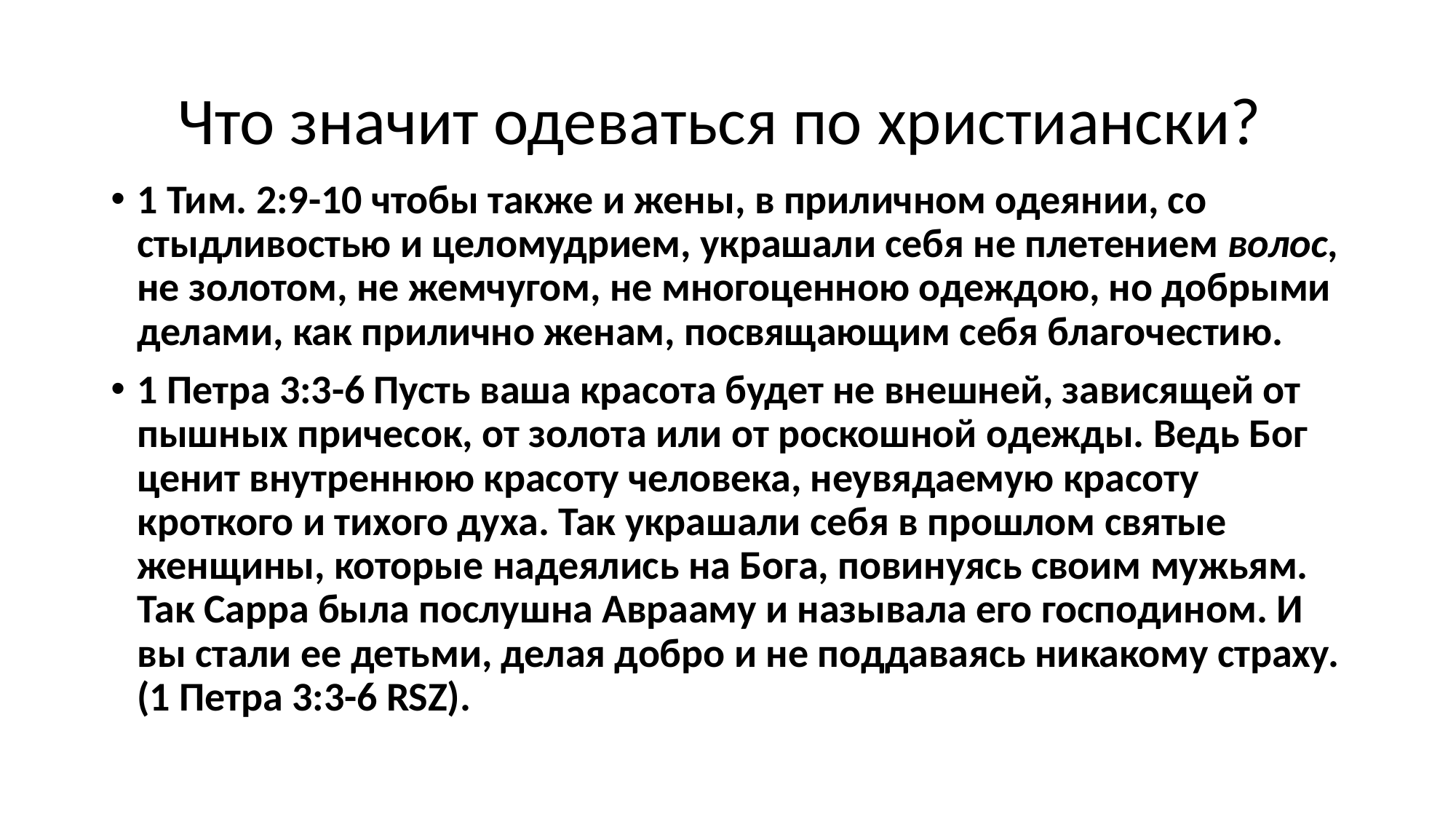

# Что значит одеваться по христиански?
1 Тим. 2:9-10 чтобы также и жены, в приличном одеянии, со стыдливостью и целомудрием, украшали себя не плетением волос, не золотом, не жемчугом, не многоценною одеждою, но добрыми делами, как прилично женам, посвящающим себя благочестию.
1 Петра 3:3-6 Пусть ваша красота будет не внешней, зависящей от пышных причесок, от золота или от роскошной одежды. Ведь Бог ценит внутреннюю красоту человека, неувядаемую красоту кроткого и тихого духа. Так украшали себя в прошлом святые женщины, которые надеялись на Бога, повинуясь своим мужьям. Так Сарра была послушна Аврааму и называла его господином. И вы стали ее детьми, делая добро и не поддаваясь никакому страху. (1 Петра 3:3-6 RSZ).